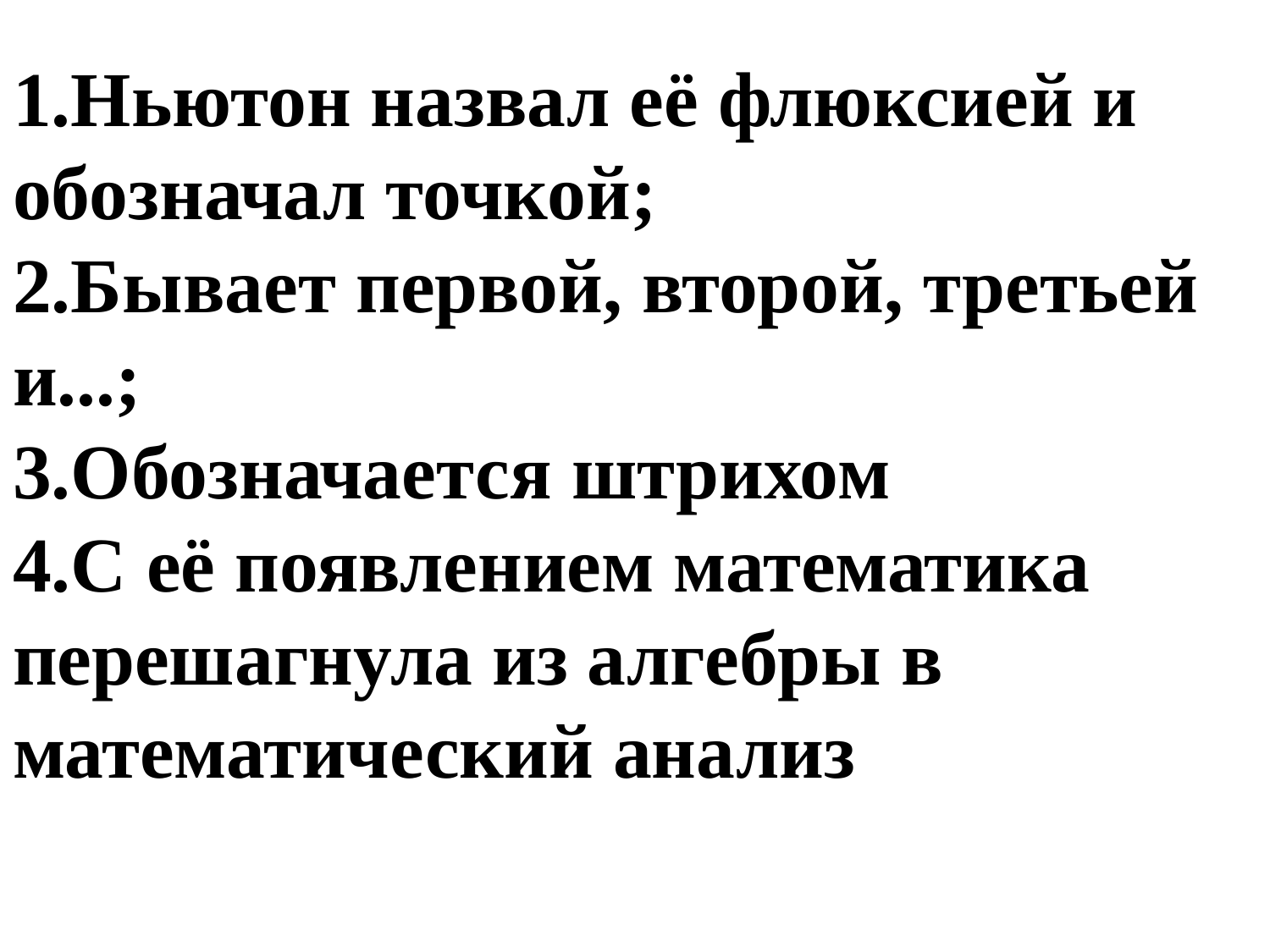

Ньютон назвал её флюксией и обозначал точкой;
Бывает первой, второй, третьей и...;
Обозначается штрихом
С её появлением математика перешагнула из алгебры в математический анализ